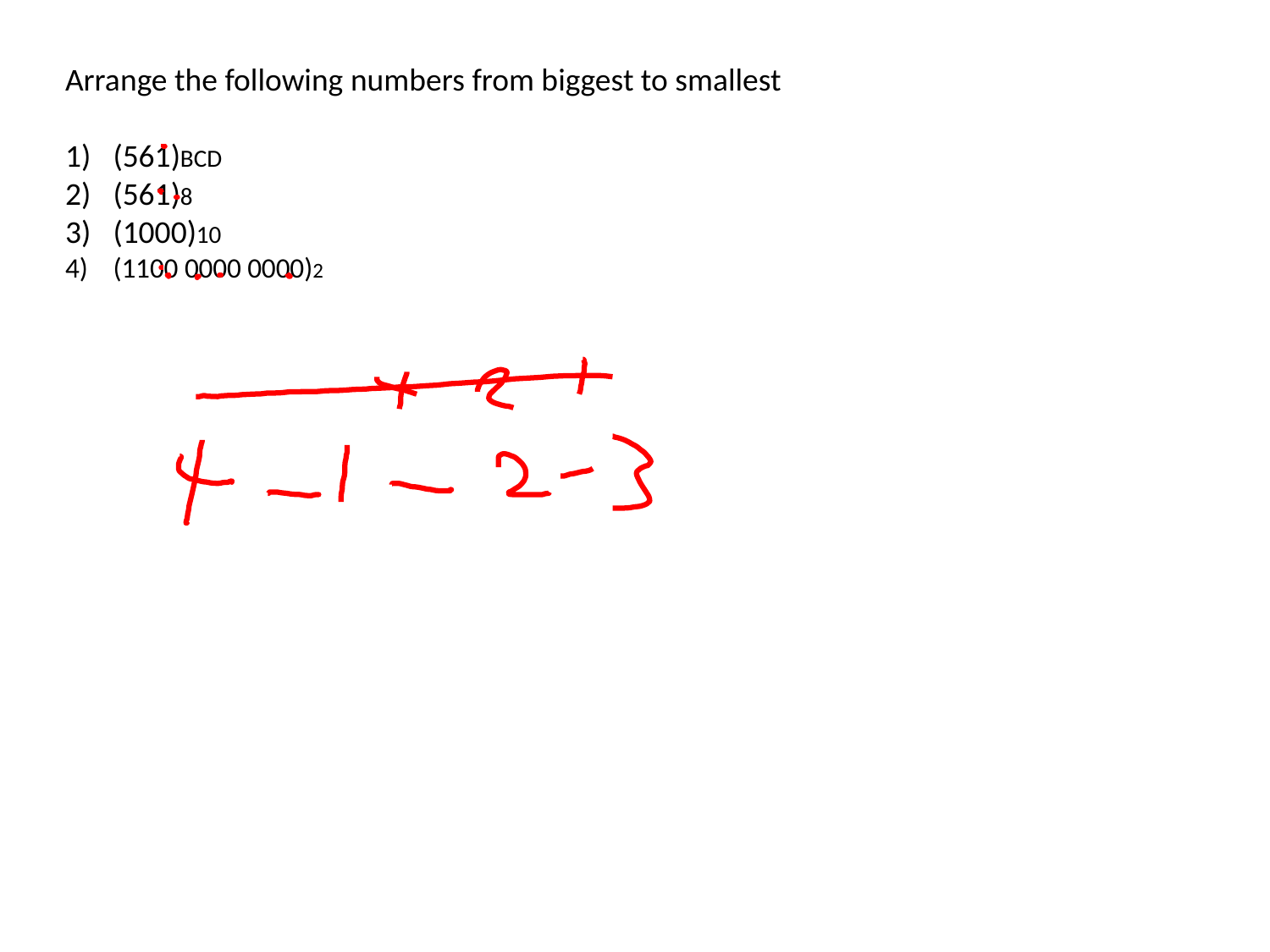

Arrange the following numbers from biggest to smallest

(561)BCD
(561)8
(1000)10
(1100 0000 0000)2